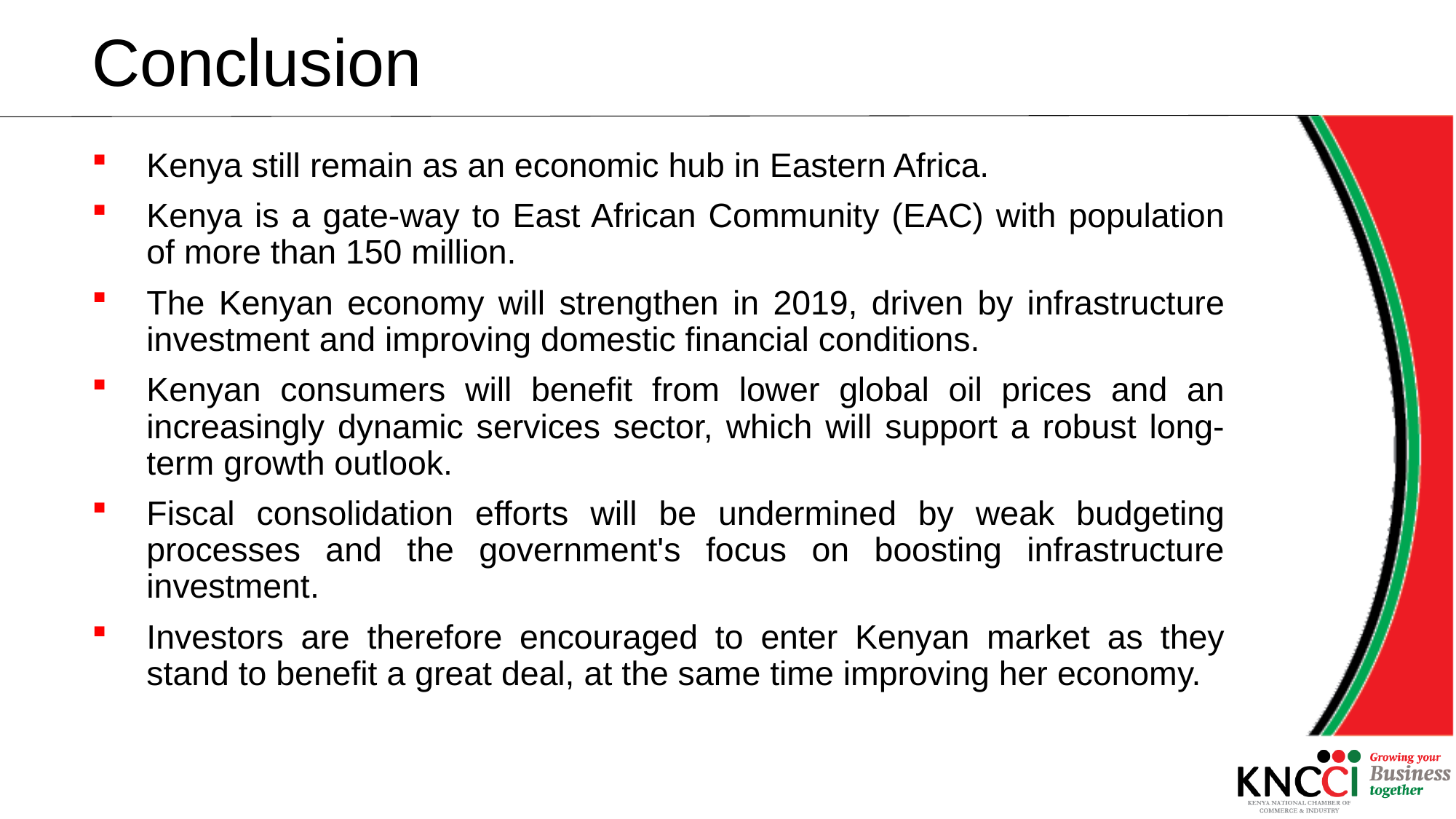

# Conclusion
Kenya still remain as an economic hub in Eastern Africa.
Kenya is a gate-way to East African Community (EAC) with population of more than 150 million.
The Kenyan economy will strengthen in 2019, driven by infrastructure investment and improving domestic financial conditions.
Kenyan consumers will benefit from lower global oil prices and an increasingly dynamic services sector, which will support a robust long-term growth outlook.
Fiscal consolidation efforts will be undermined by weak budgeting processes and the government's focus on boosting infrastructure investment.
Investors are therefore encouraged to enter Kenyan market as they stand to benefit a great deal, at the same time improving her economy.